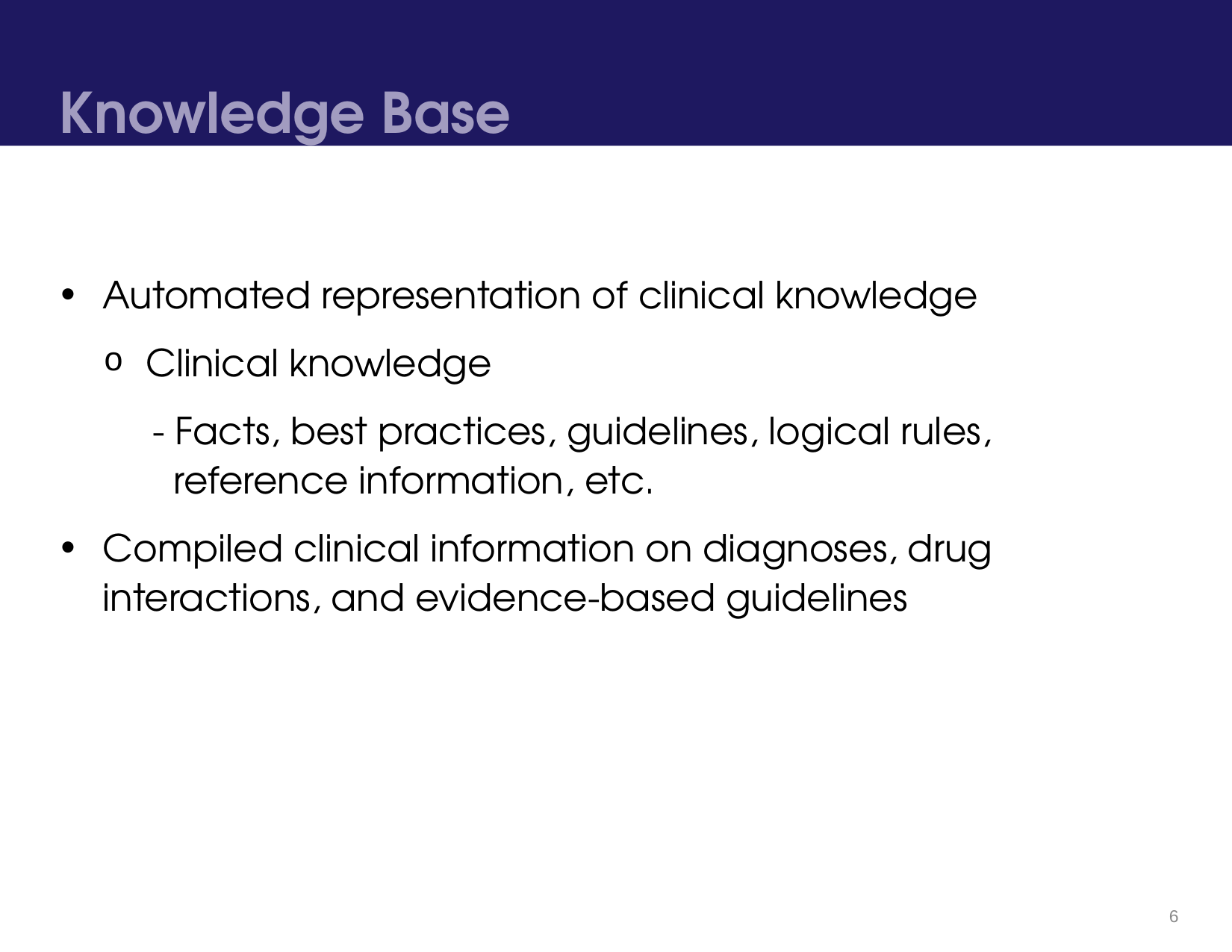

# Knowledge Base
Automated representation of clinical knowledge
Clinical knowledge
- Facts, best practices, guidelines, logical rules, reference information, etc.
Compiled clinical information on diagnoses, drug interactions, and evidence-based guidelines